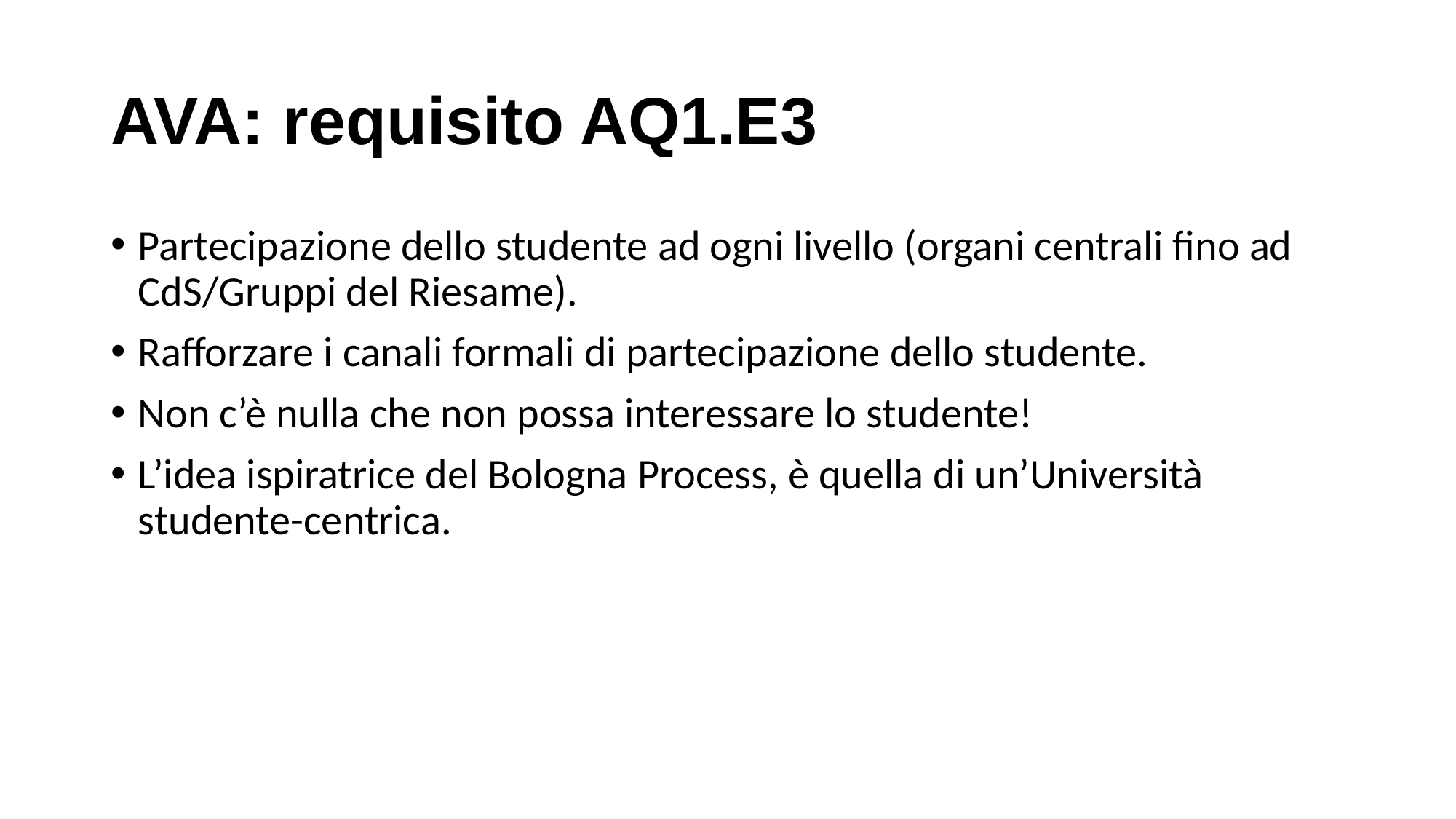

# AVA: requisito AQ1.E3
Partecipazione dello studente ad ogni livello (organi centrali fino ad CdS/Gruppi del Riesame).
Rafforzare i canali formali di partecipazione dello studente.
Non c’è nulla che non possa interessare lo studente!
L’idea ispiratrice del Bologna Process, è quella di un’Università studente-centrica.